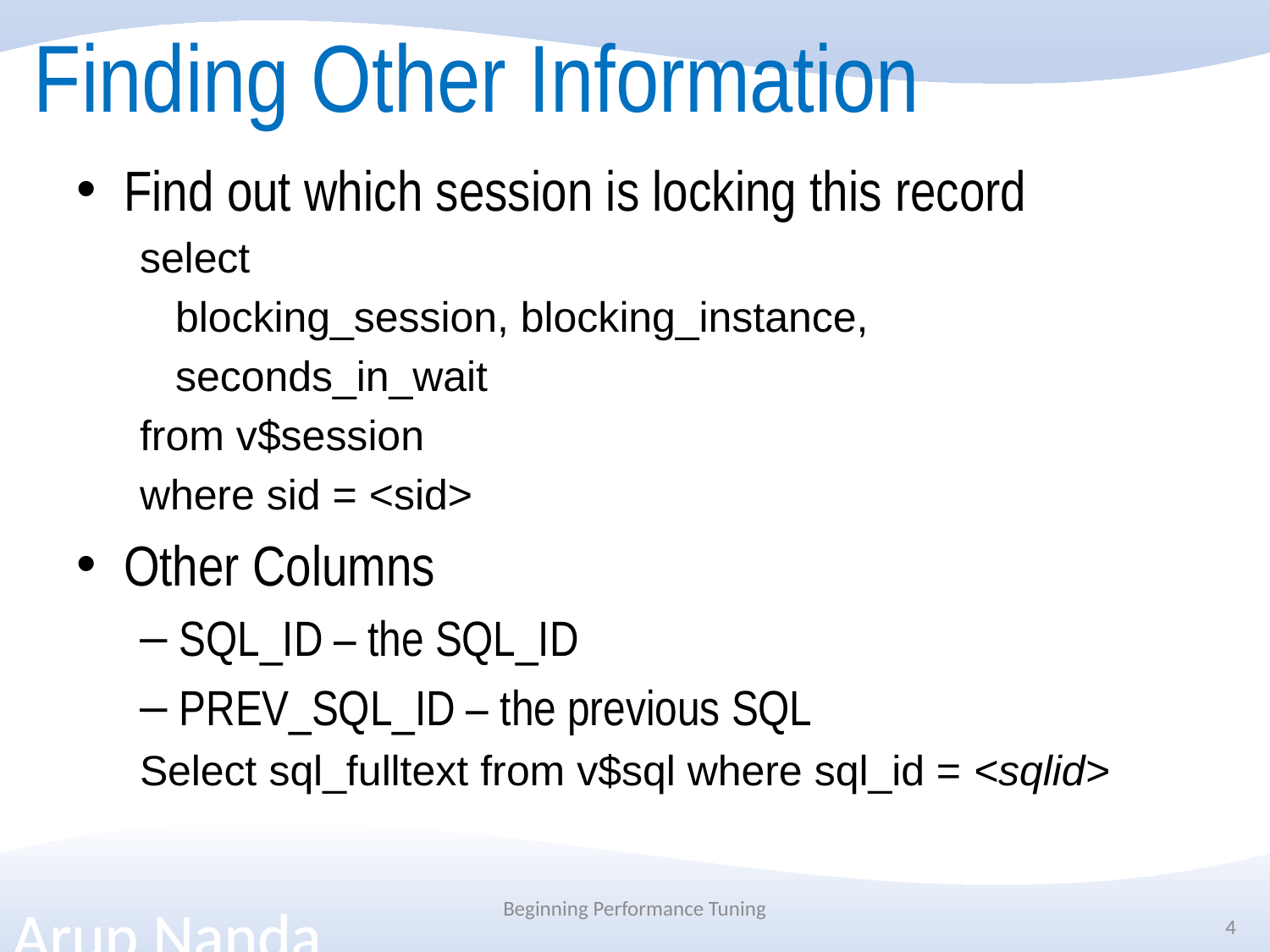

# Finding Other Information
Find out which session is locking this record
select
   blocking_session, blocking_instance,
   seconds_in_wait
from v$session
where sid = <sid>
Other Columns
SQL_ID – the SQL_ID
PREV_SQL_ID – the previous SQL
Select sql_fulltext from v$sql where sql_id = <sqlid>

Beginning Performance Tuning
4